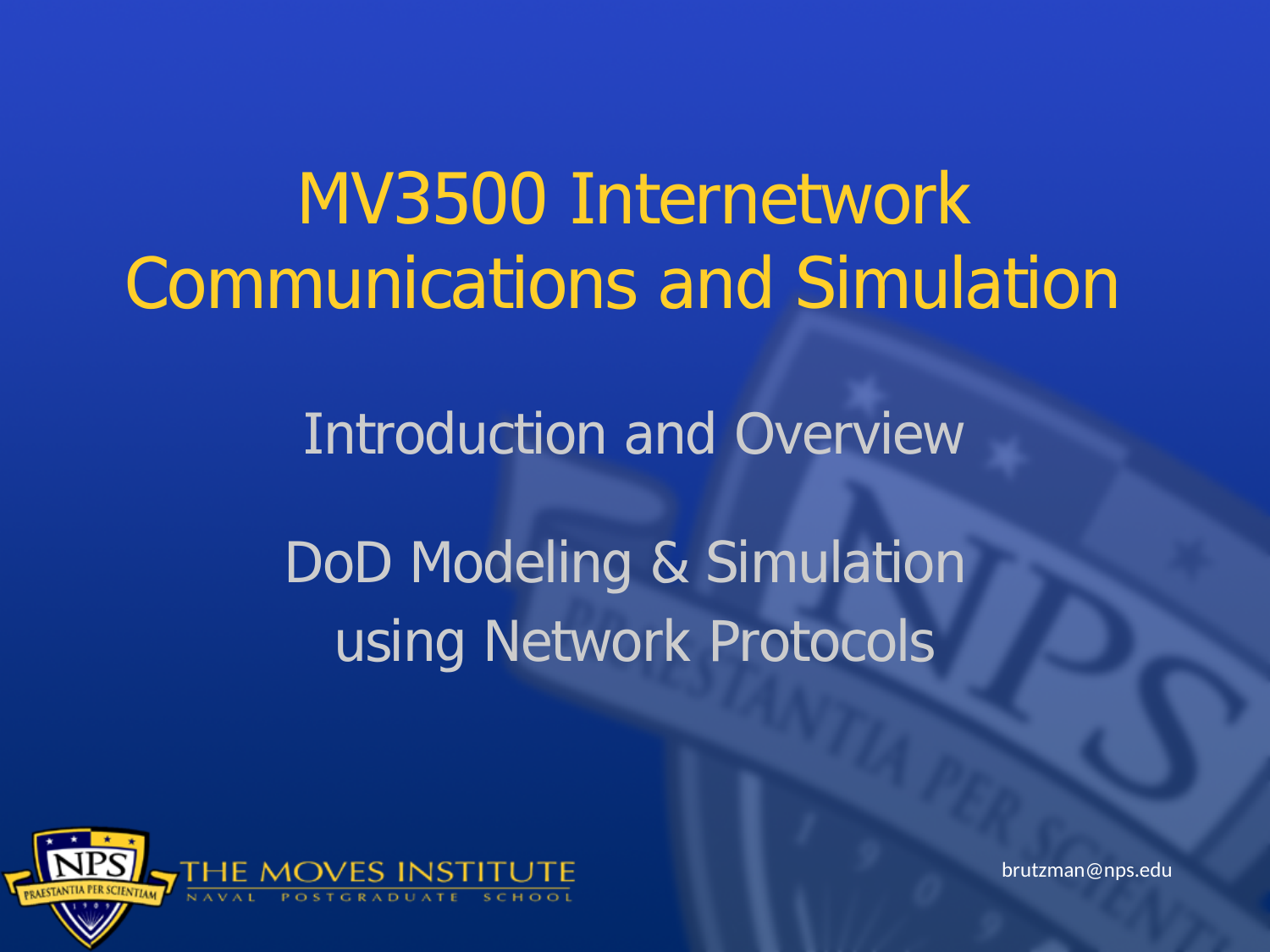

# MV3500 Internetwork Communications and Simulation
Introduction and Overview

DoD Modeling & Simulation
using Network Protocols
brutzman@nps.edu